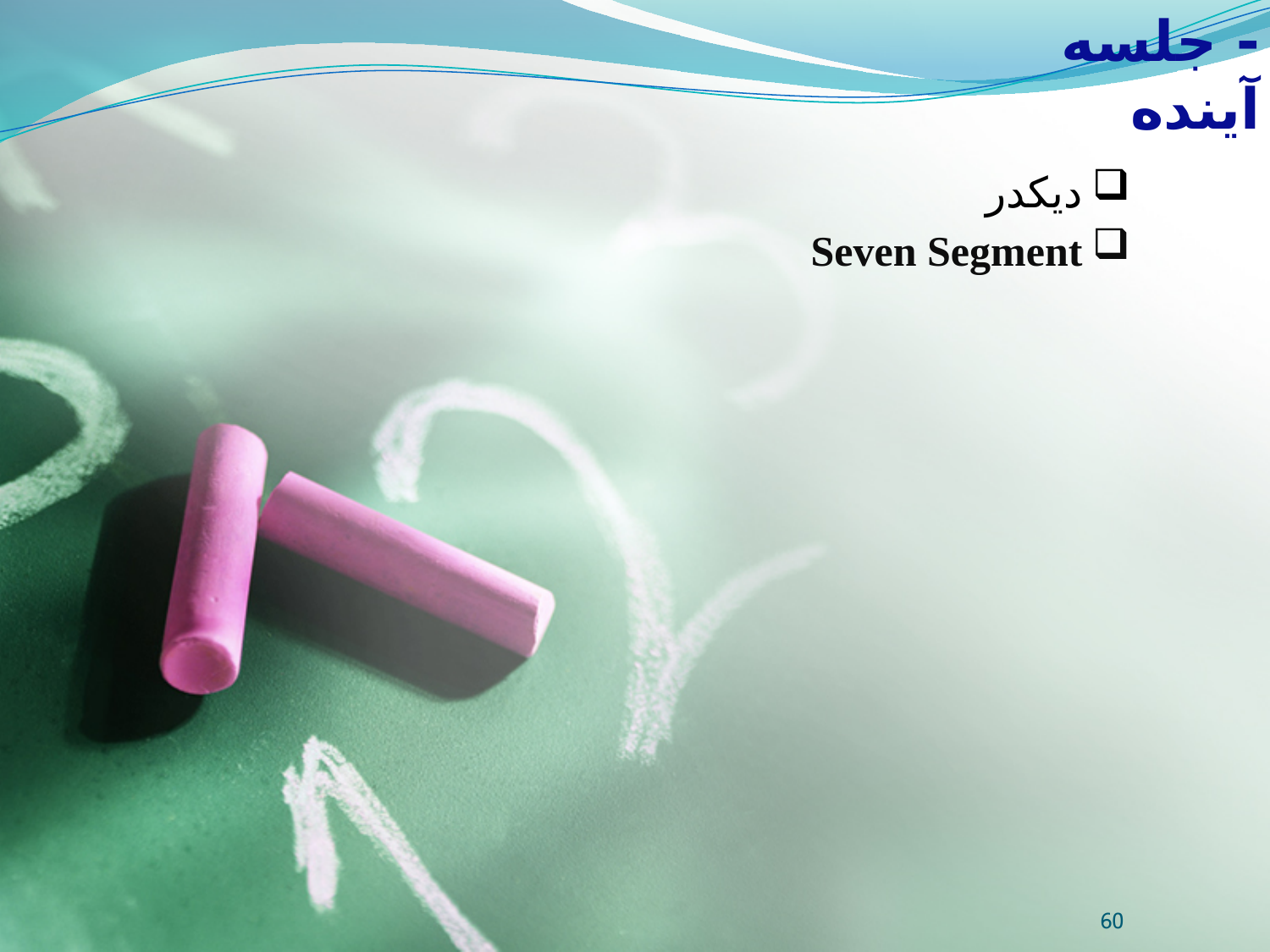

# - جلسه آینده
ديکدر
Seven Segment

60